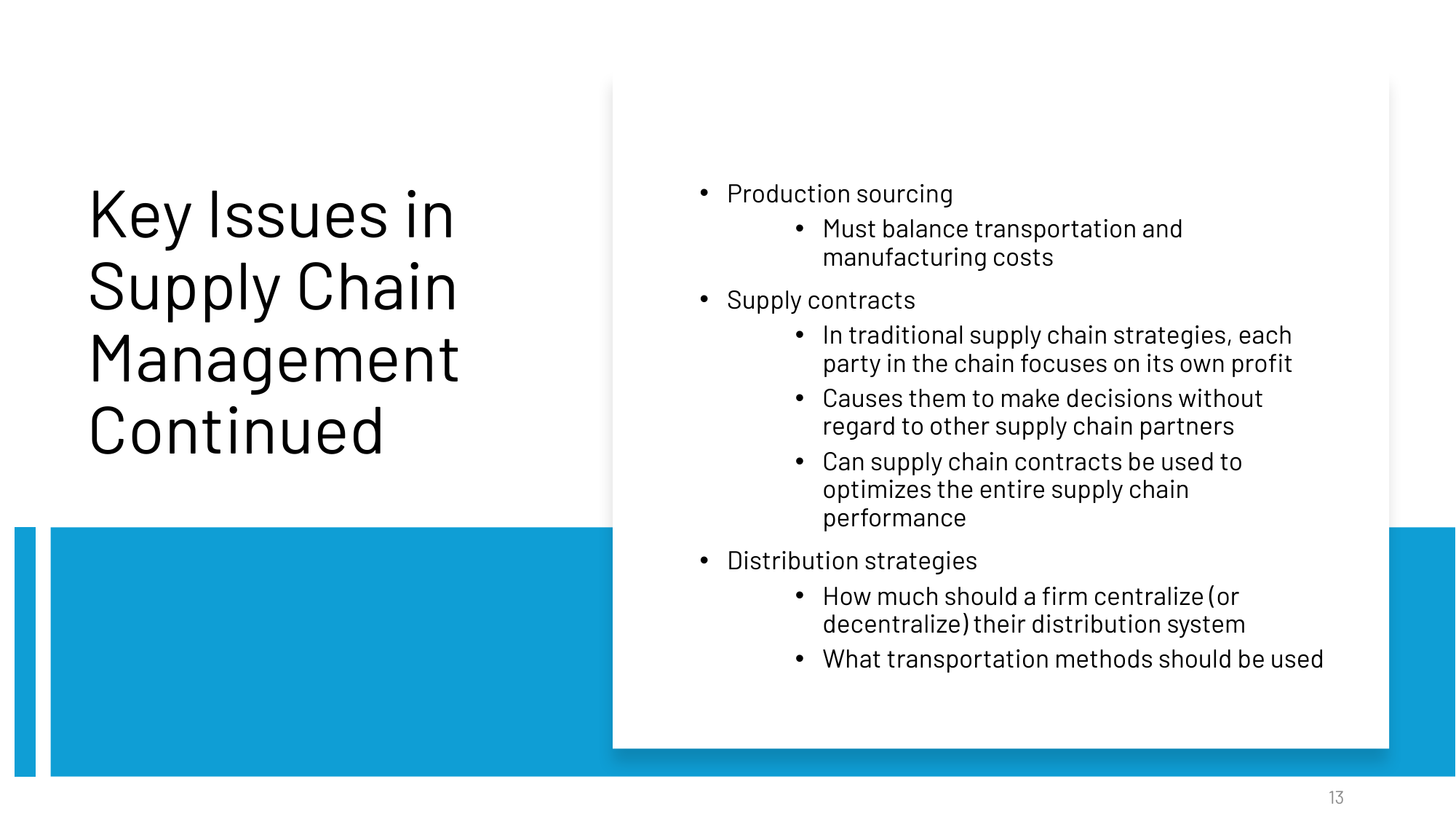

Production sourcing
Must balance transportation and manufacturing costs
Supply contracts
In traditional supply chain strategies, each party in the chain focuses on its own profit
Causes them to make decisions without regard to other supply chain partners
Can supply chain contracts be used to optimizes the entire supply chain performance
Distribution strategies
How much should a firm centralize (or decentralize) their distribution system
What transportation methods should be used

# Key Issues in Supply Chain Management Continued

13